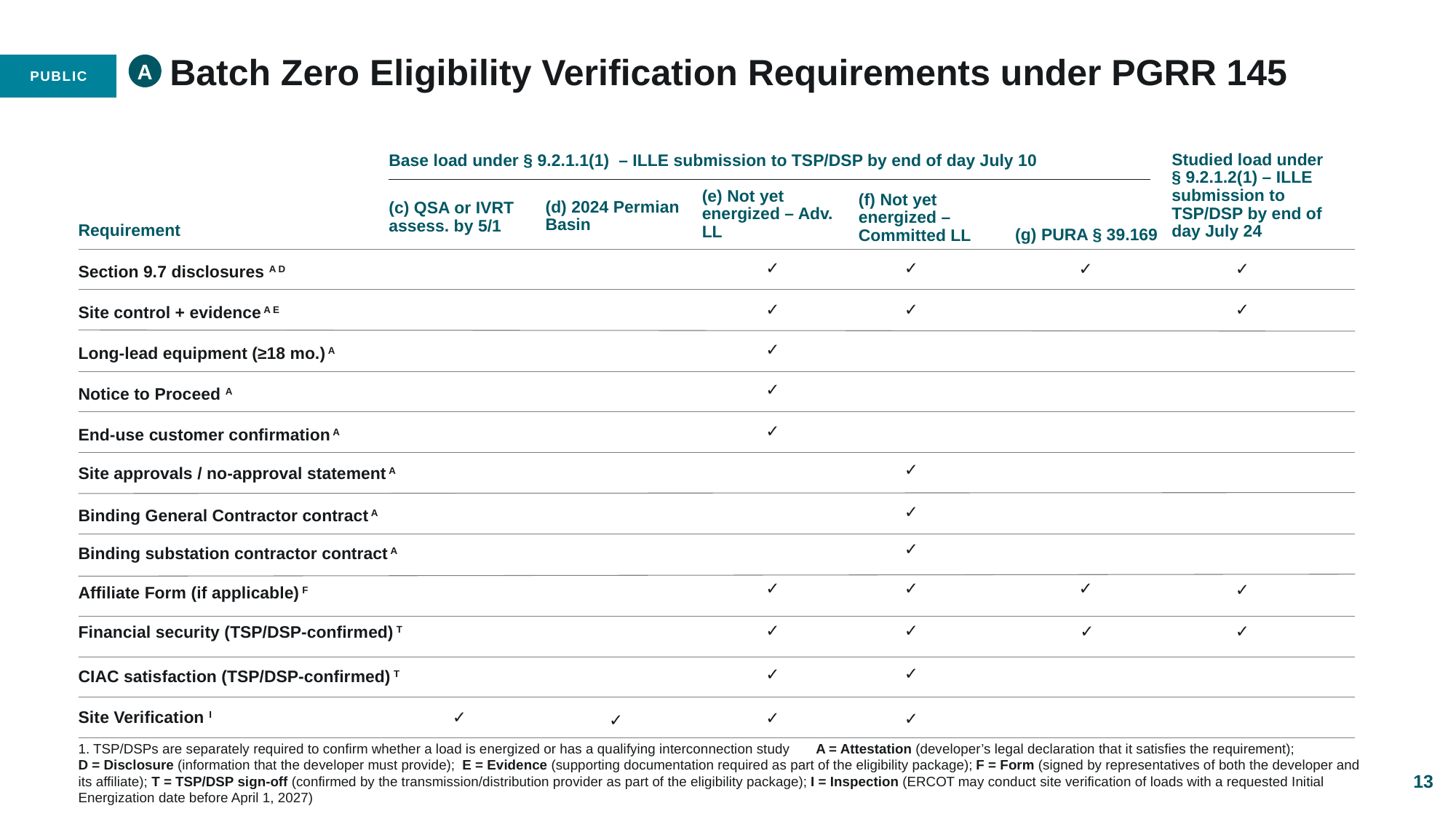

# Batch Zero Eligibility Verification Requirements under PGRR 145
A
Base load under § 9.2.1.1(1)  – ILLE submission to TSP/DSP by end of day July 10
Studied load under § 9.2.1.2(1) – ILLE submission to TSP/DSP by end of day July 24
(f) Not yet energized – Committed LL
(e) Not yet energized – Adv. LL
(d) 2024 Permian Basin
(c) QSA or IVRT assess. by 5/1
Requirement
(g) PURA § 39.169

✓
✓

✓
✓
Section 9.7 disclosures A D

✓
✓
✓
Site control + evidence A E

✓

Long-lead equipment (≥18 mo.) A

✓

Notice to Proceed A

✓

End-use customer confirmation A

✓
Site approvals / no-approval statement A

✓
Binding General Contractor contract A

✓
Binding substation contractor contract A

✓
✓
✓
✓
Affiliate Form (if applicable) F

✓
✓
✓
✓
Financial security (TSP/DSP-confirmed) T

✓
✓
CIAC satisfaction (TSP/DSP-confirmed) T
Site Verification I
✓
✓
✓
✓
1. TSP/DSPs are separately required to confirm whether a load is energized or has a qualifying interconnection study       A = Attestation (developer’s legal declaration that it satisfies the requirement);
D = Disclosure (information that the developer must provide);  E = Evidence (supporting documentation required as part of the eligibility package); F = Form (signed by representatives of both the developer and its affiliate); T = TSP/DSP sign-off (confirmed by the transmission/distribution provider as part of the eligibility package); I = Inspection (ERCOT may conduct site verification of loads with a requested Initial Energization date before April 1, 2027)